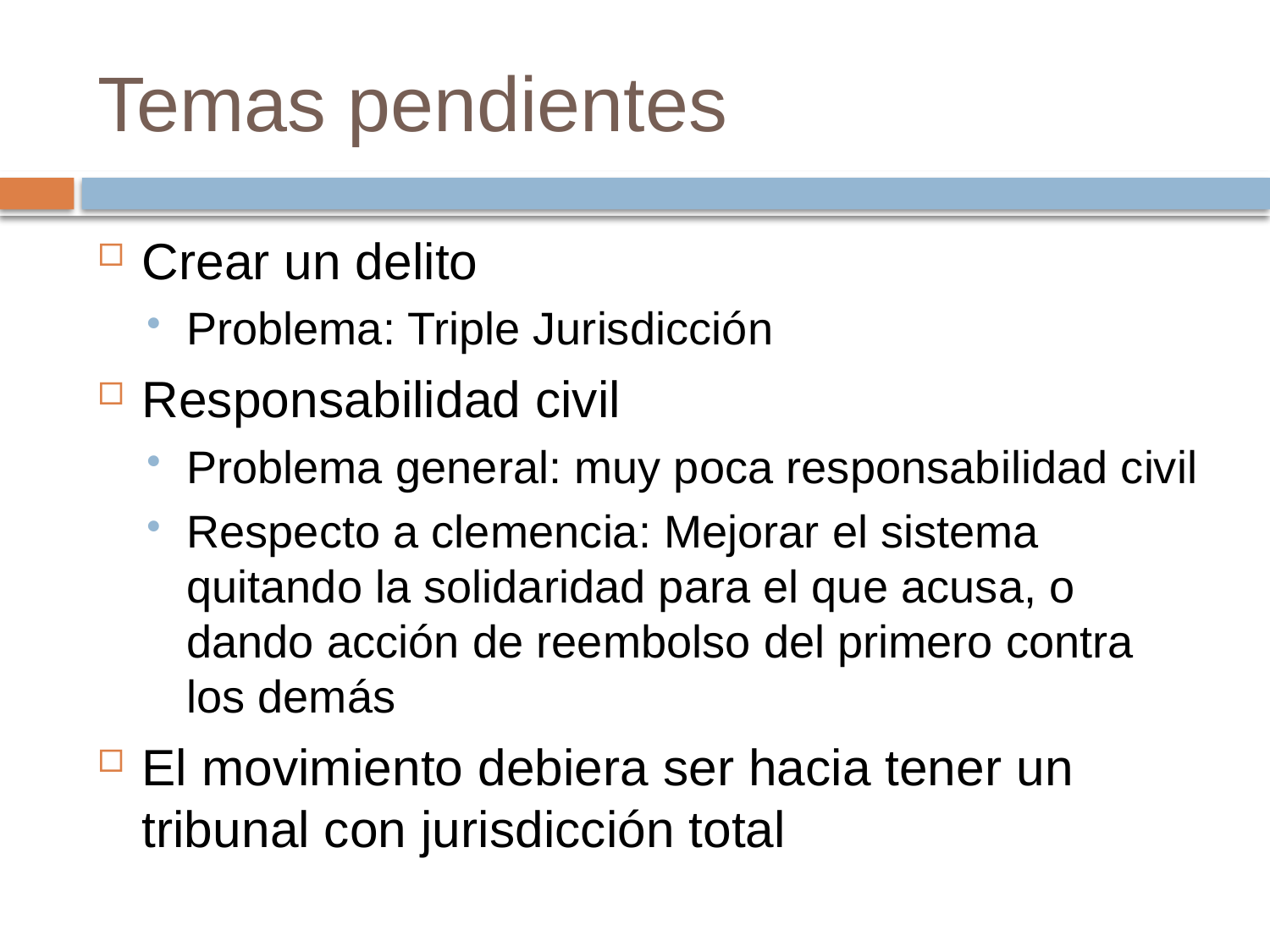

# Temas pendientes
Crear un delito
Problema: Triple Jurisdicción
Responsabilidad civil
Problema general: muy poca responsabilidad civil
Respecto a clemencia: Mejorar el sistema quitando la solidaridad para el que acusa, o dando acción de reembolso del primero contra los demás
El movimiento debiera ser hacia tener un tribunal con jurisdicción total